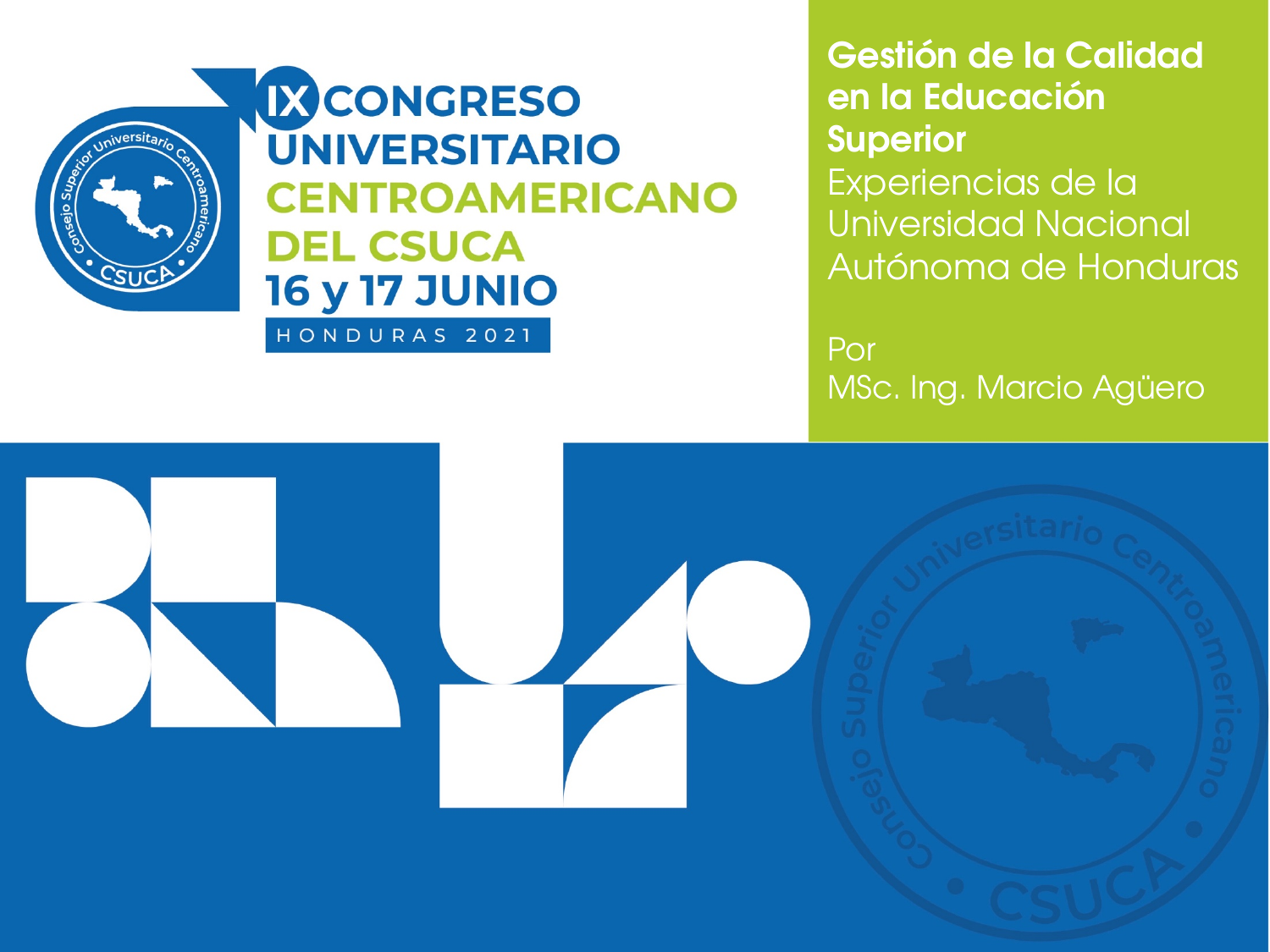

# Gestión de la Calidad en la Educación Superior Experiencias de la Universidad Nacional Autónoma de Honduras Por MSc. Ing. Marcio Agüero